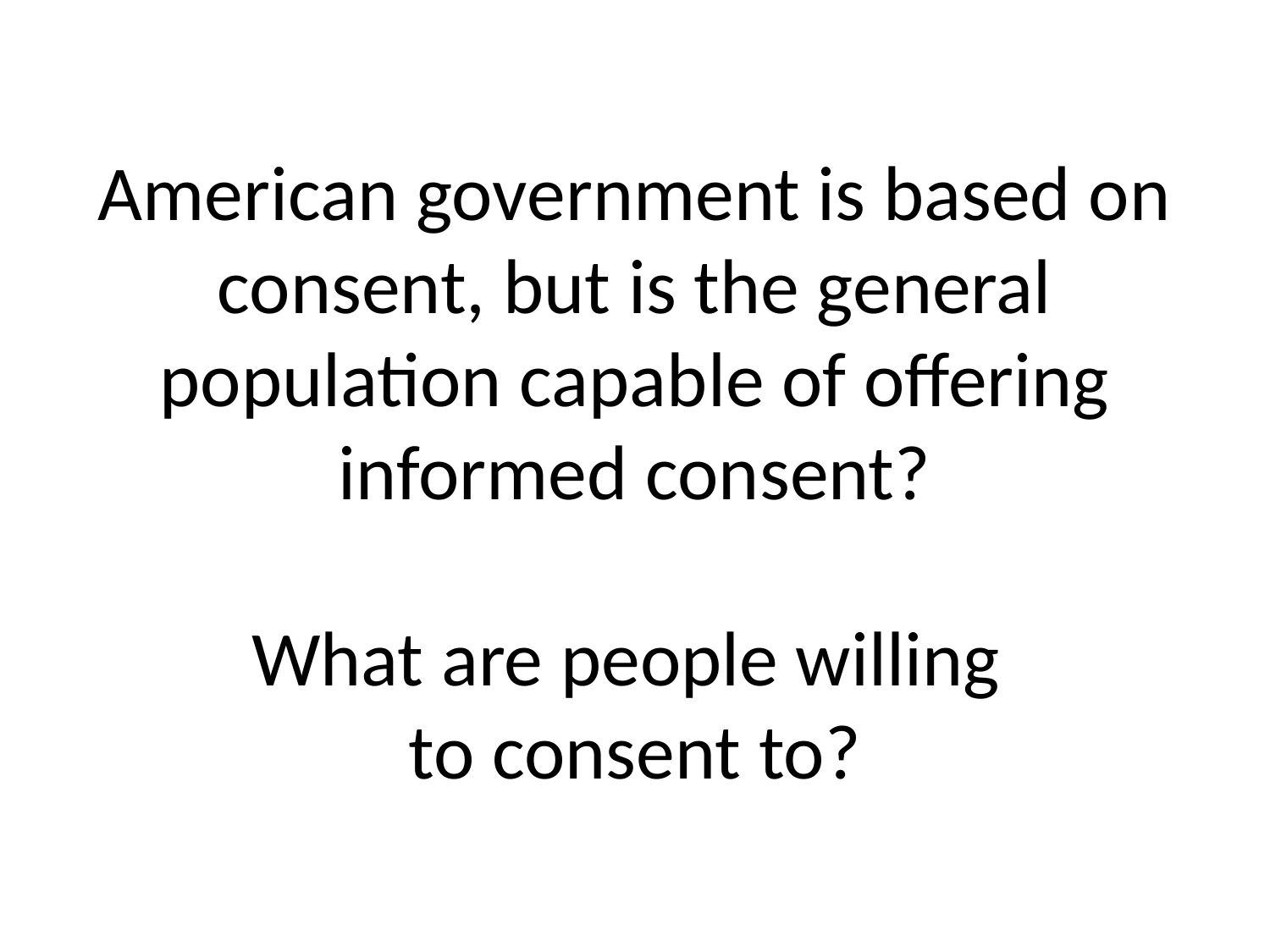

# American government is based on consent, but is the general population capable of offering informed consent? What are people willing to consent to?